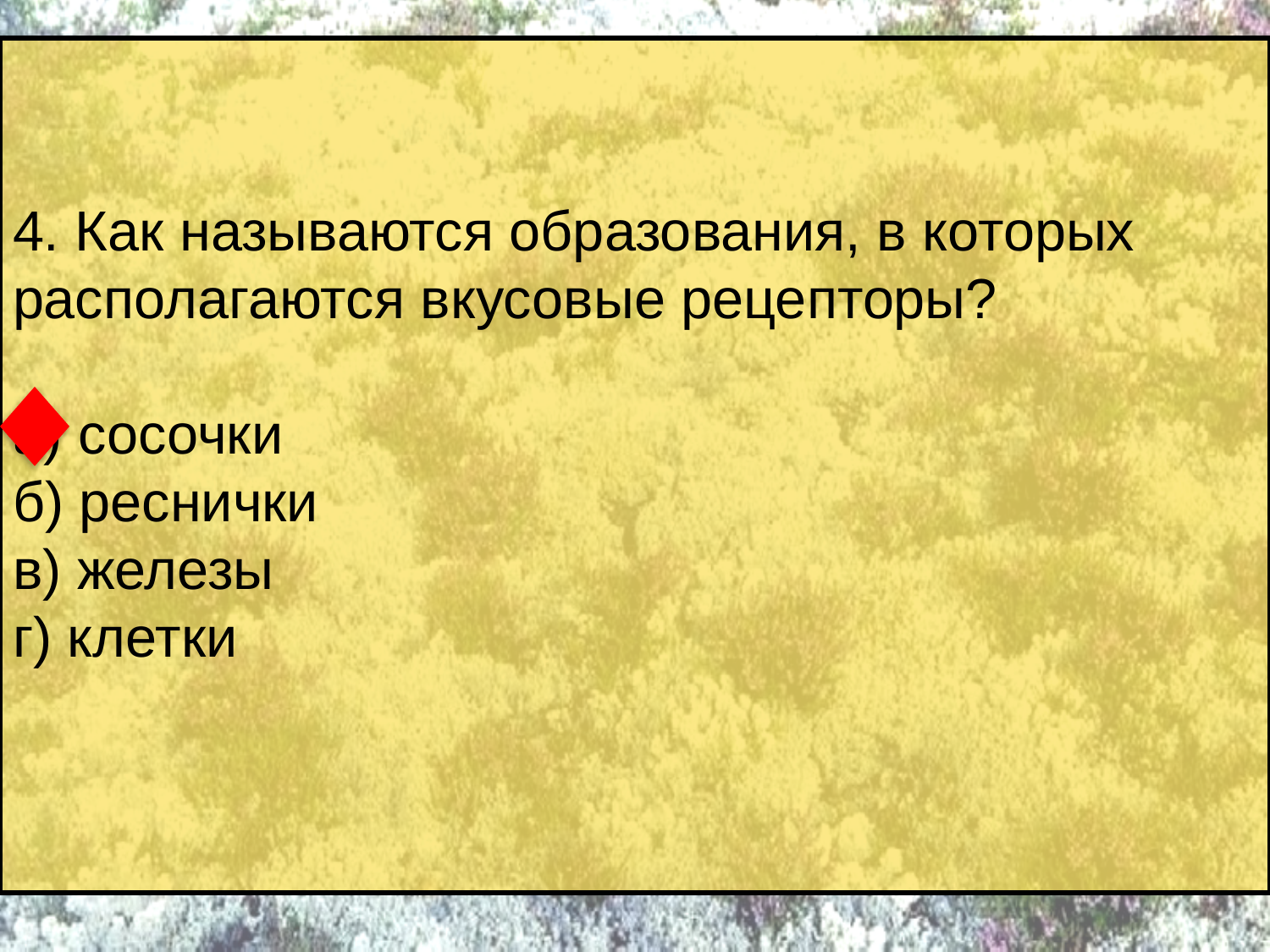

# 4. Как называются образования, в которых располагаются вкусовые рецепторы?
а) сосочки
б) реснички
в) железы
г) клетки